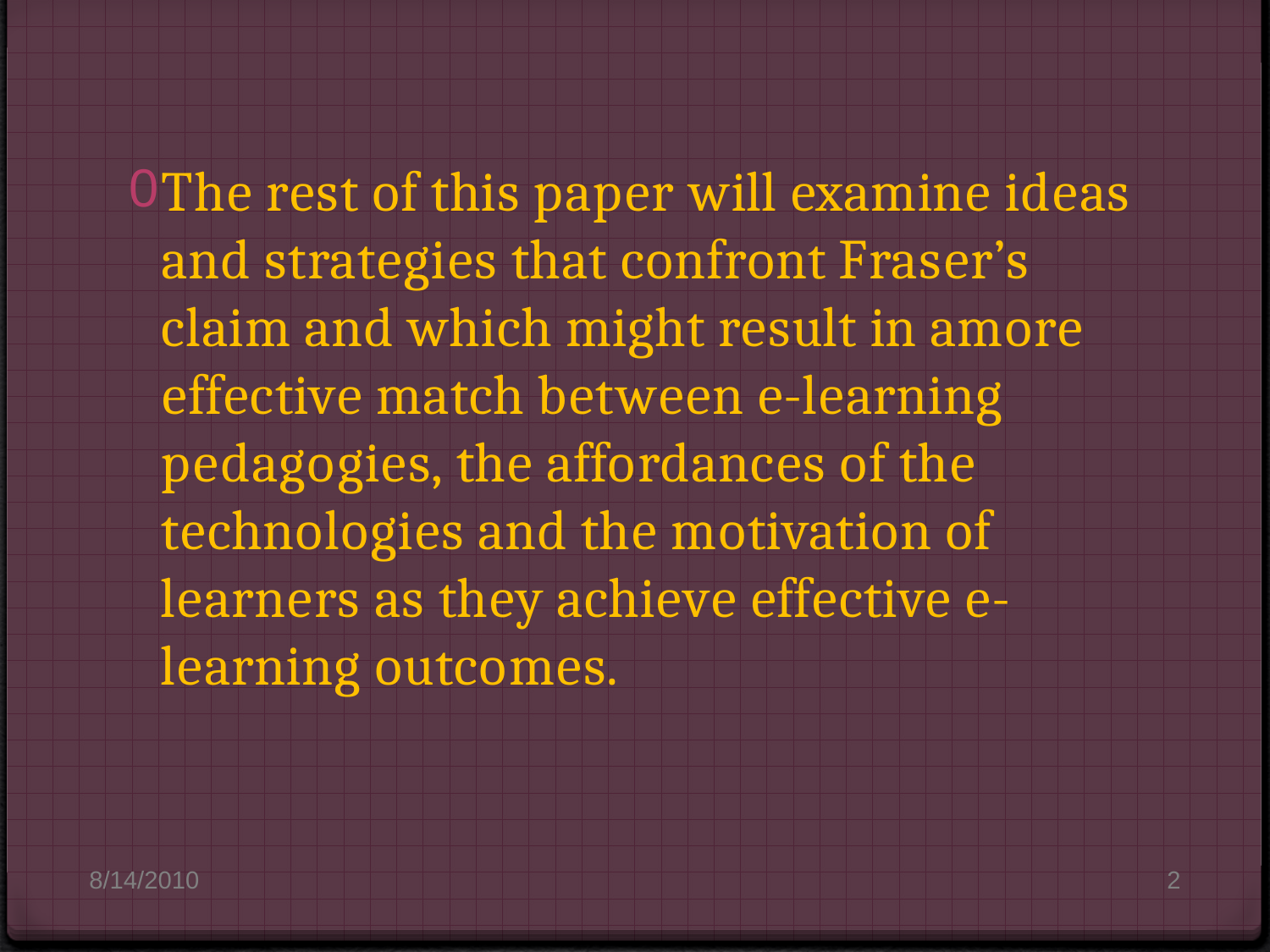

The rest of this paper will examine ideas and strategies that confront Fraser’s claim and which might result in amore effective match between e-learning pedagogies, the affordances of the technologies and the motivation of learners as they achieve effective e-learning outcomes.
8/14/2010

2